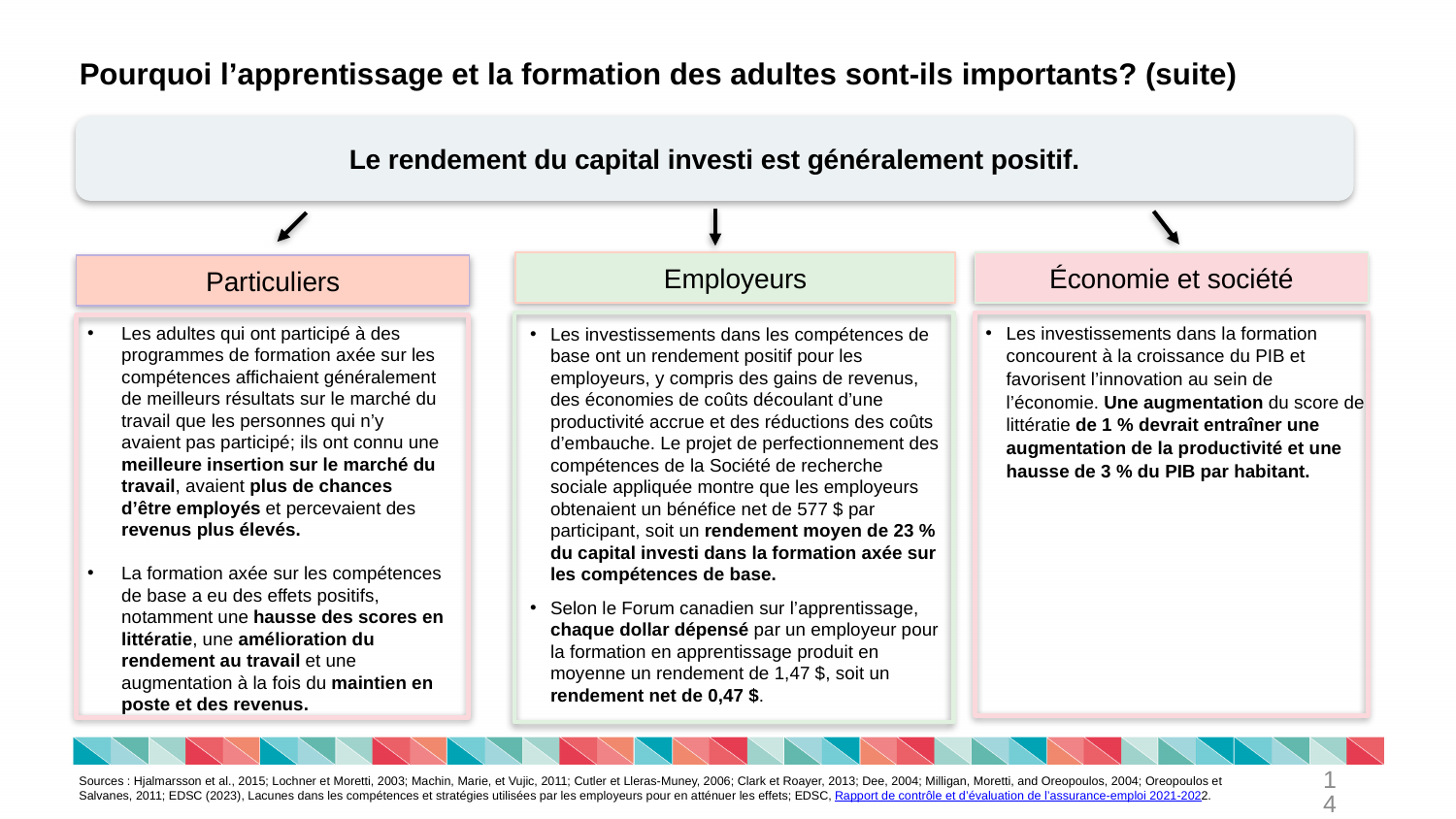

# Pourquoi l’apprentissage et la formation des adultes sont-ils importants? (suite)
Le rendement du capital investi est généralement positif.
Économie et société
Employeurs
Particuliers

Les investissements dans les compétences de base ont un rendement positif pour les employeurs, y compris des gains de revenus, des économies de coûts découlant d’une productivité accrue et des réductions des coûts d’embauche. Le projet de perfectionnement des compétences de la Société de recherche sociale appliquée montre que les employeurs obtenaient un bénéfice net de 577 $ par participant, soit un rendement moyen de 23 % du capital investi dans la formation axée sur les compétences de base. ​

Selon le Forum canadien sur l’apprentissage, chaque dollar dépensé par un employeur pour la formation en apprentissage produit en moyenne un rendement de 1,47 $, soit un rendement net de 0,47 $.
Les investissements dans la formation concourent à la croissance du PIB et favorisent l’innovation au sein de l’économie. Une augmentation du score de littératie de 1 % devrait entraîner une augmentation de la productivité et une hausse de 3 % du PIB par habitant.

Les adultes qui ont participé à des programmes de formation axée sur les compétences affichaient généralement de meilleurs résultats sur le marché du travail que les personnes qui n’y avaient pas participé; ils ont connu une meilleure insertion sur le marché du travail, avaient plus de chances d’être employés et percevaient des revenus plus élevés.

La formation axée sur les compétences de base a eu des effets positifs, notamment une hausse des scores en littératie, une amélioration du rendement au travail et une augmentation à la fois du maintien en poste et des revenus.
Sources : Hjalmarsson et al., 2015; Lochner et Moretti, 2003; Machin, Marie, et Vujic, 2011; Cutler et Lleras-Muney, 2006; Clark et Roayer, 2013; Dee, 2004; Milligan, Moretti, and Oreopoulos, 2004; Oreopoulos et Salvanes, 2011; EDSC (2023), Lacunes dans les compétences et stratégies utilisées par les employeurs pour en atténuer les effets; EDSC, Rapport de contrôle et d’évaluation de l’assurance-emploi 2021-2022.
14